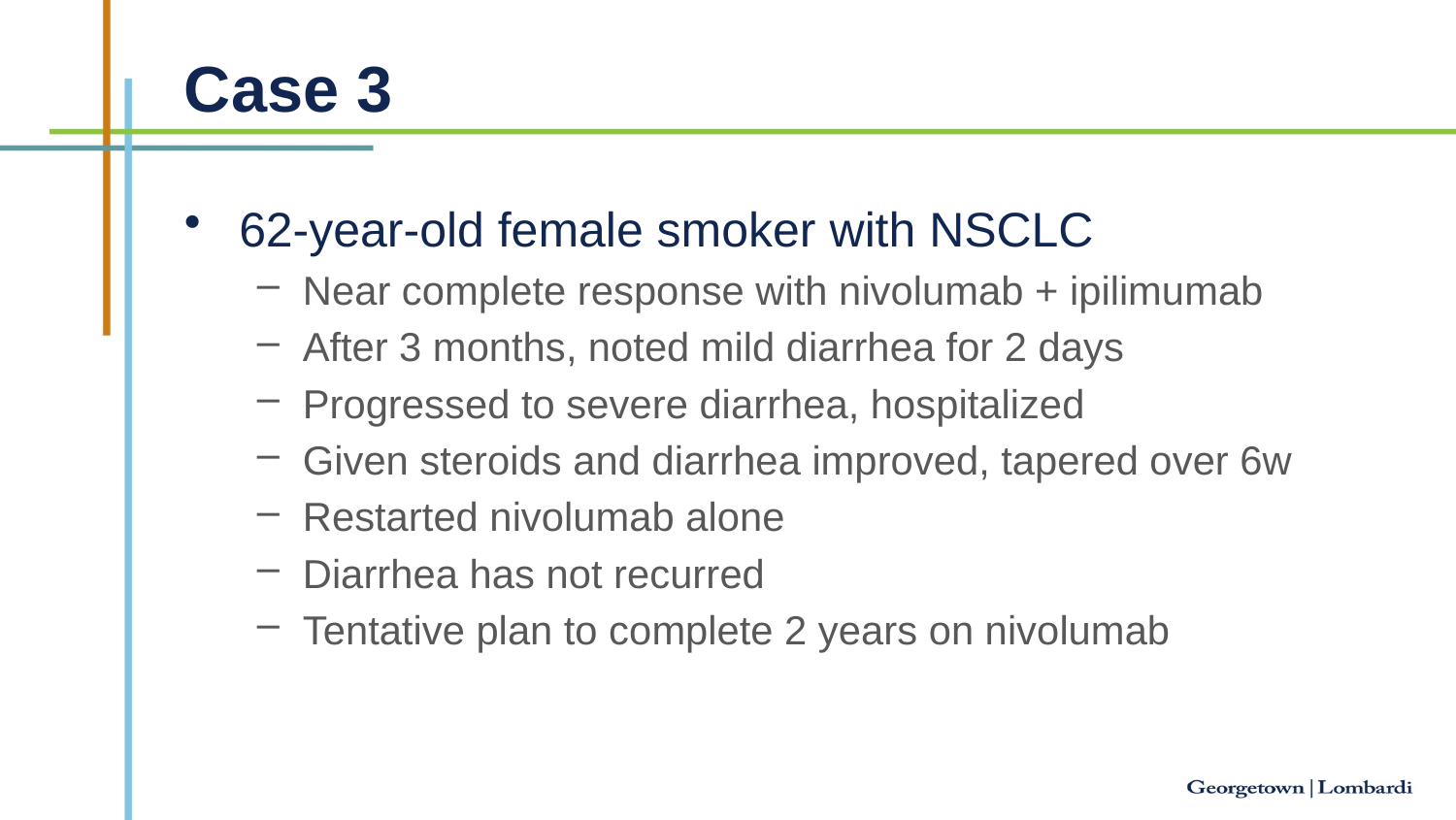

# Case 3
62-year-old female smoker with NSCLC
Near complete response with nivolumab + ipilimumab
After 3 months, noted mild diarrhea for 2 days
Progressed to severe diarrhea, hospitalized
Given steroids and diarrhea improved, tapered over 6w
Restarted nivolumab alone
Diarrhea has not recurred
Tentative plan to complete 2 years on nivolumab